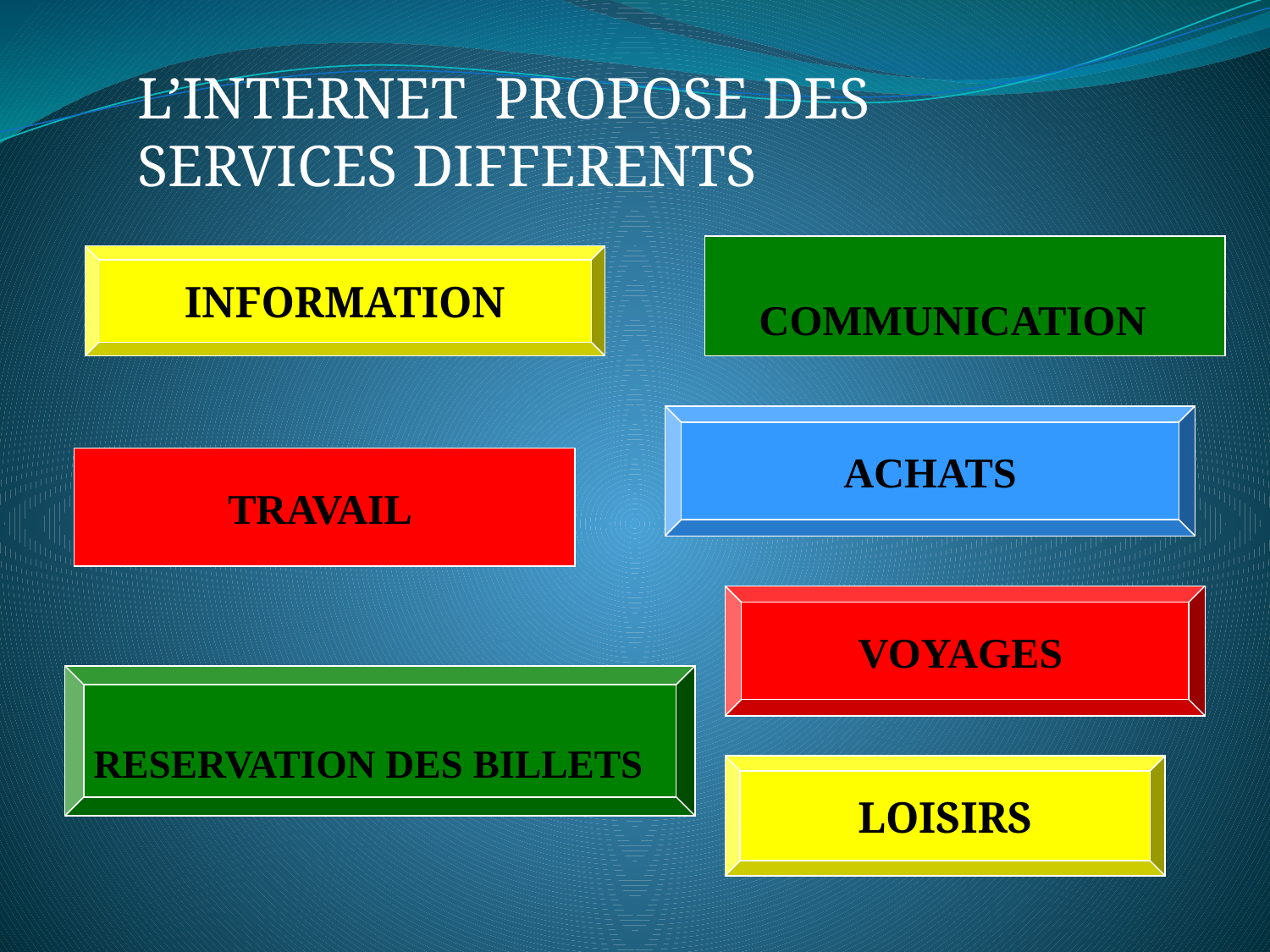

L’INTERNET  PROPOSE DES SERVICES DIFFERENTS
# COMMUNICATION
INFORMATION
ACHATS
TRAVAIL
VOYAGES
RESERVATION DES BILLETS
LOISIRS